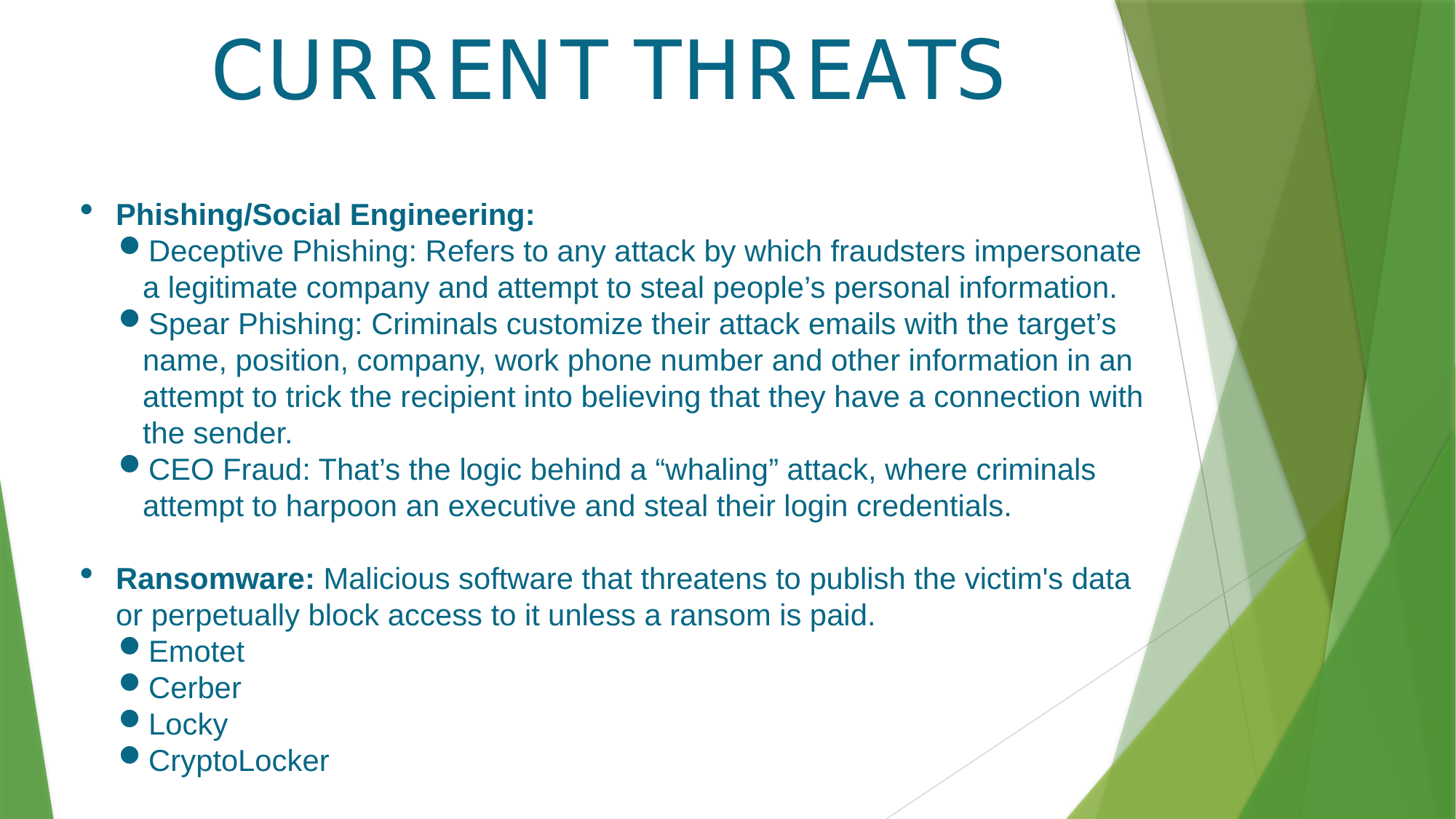

Current Threats

Phishing/Social Engineering:
Deceptive Phishing: Refers to any attack by which fraudsters impersonate a legitimate company and attempt to steal people’s personal information.
Spear Phishing: Criminals customize their attack emails with the target’s name, position, company, work phone number and other information in an attempt to trick the recipient into believing that they have a connection with the sender.
CEO Fraud: That’s the logic behind a “whaling” attack, where criminals attempt to harpoon an executive and steal their login credentials.
Ransomware: Malicious software that threatens to publish the victim's data or perpetually block access to it unless a ransom is paid.
Emotet
Cerber
Locky
CryptoLocker